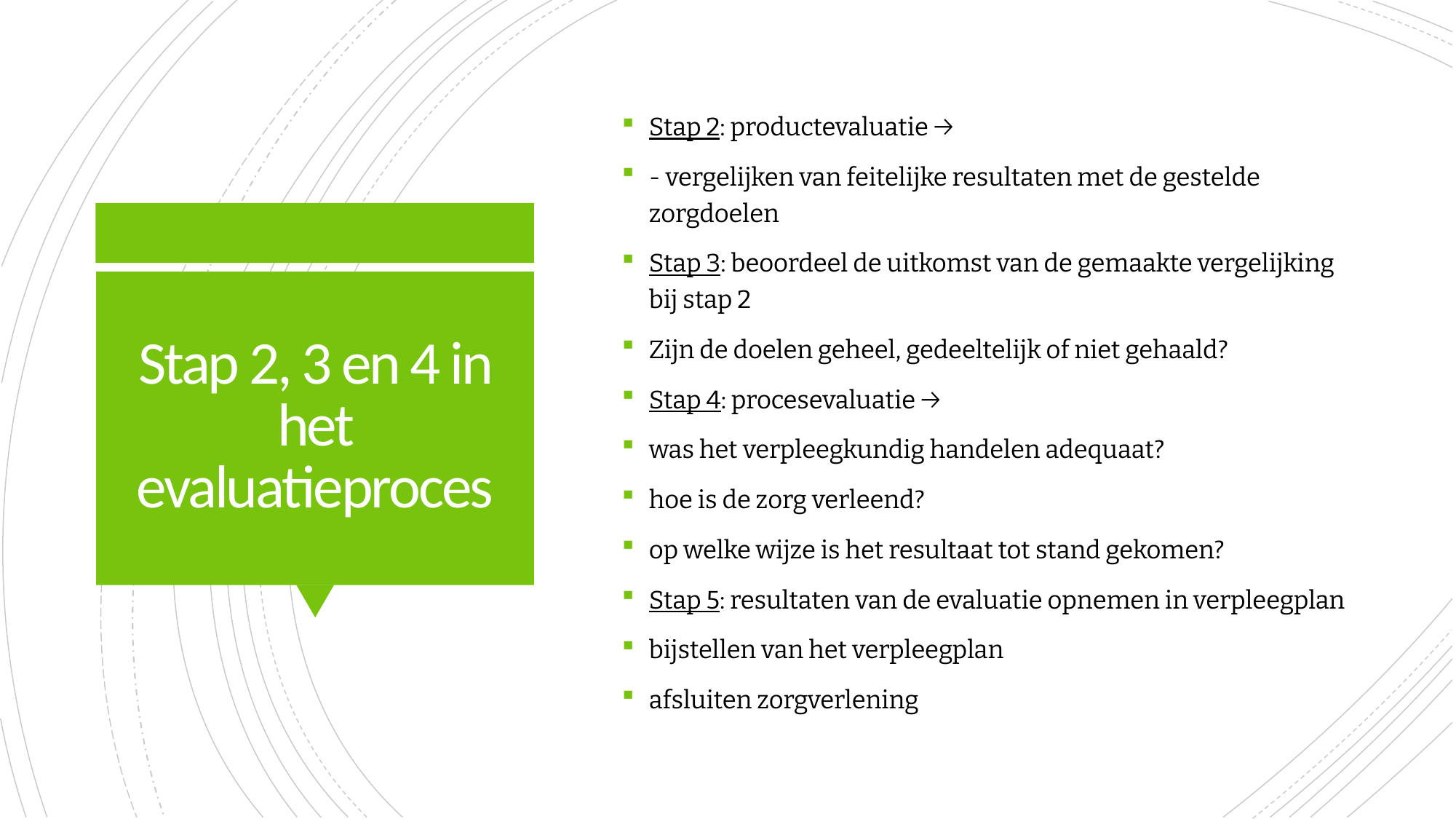

Stap 2: productevaluatie → ​
- vergelijken van feitelijke resultaten met de gestelde zorgdoelen​
Stap 3: beoordeel de uitkomst van de gemaakte vergelijking bij stap 2​
Zijn de doelen geheel, gedeeltelijk of niet gehaald?​
Stap 4: procesevaluatie → ​
was het verpleegkundig handelen adequaat?​
hoe is de zorg verleend?​
op welke wijze is het resultaat tot stand gekomen?​
Stap 5: resultaten van de evaluatie opnemen in verpleegplan​
bijstellen van het verpleegplan​
afsluiten zorgverlening​
# Stap 2, 3 en 4 in het evaluatieproces​